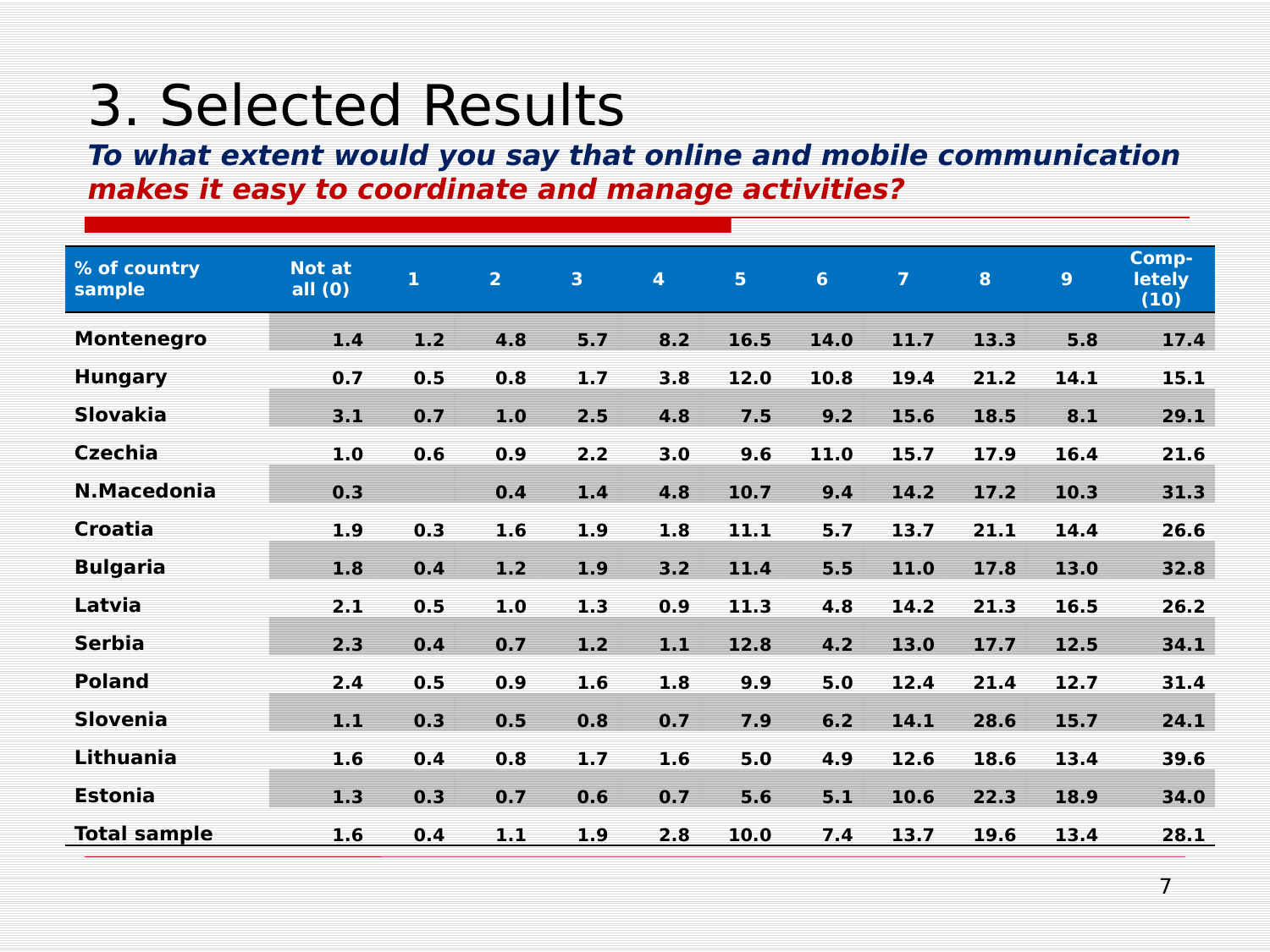

# 3. Selected Results To what extent would you say that online and mobile communication makes it easy to coordinate and manage activities?
| % of country sample | Not at all (0) | 1 | 2 | 3 | 4 | 5 | 6 | 7 | 8 | 9 | Comp-letely (10) |
| --- | --- | --- | --- | --- | --- | --- | --- | --- | --- | --- | --- |
| Montenegro | 1.4 | 1.2 | 4.8 | 5.7 | 8.2 | 16.5 | 14.0 | 11.7 | 13.3 | 5.8 | 17.4 |
| Hungary | 0.7 | 0.5 | 0.8 | 1.7 | 3.8 | 12.0 | 10.8 | 19.4 | 21.2 | 14.1 | 15.1 |
| Slovakia | 3.1 | 0.7 | 1.0 | 2.5 | 4.8 | 7.5 | 9.2 | 15.6 | 18.5 | 8.1 | 29.1 |
| Czechia | 1.0 | 0.6 | 0.9 | 2.2 | 3.0 | 9.6 | 11.0 | 15.7 | 17.9 | 16.4 | 21.6 |
| N.Macedonia | 0.3 |  | 0.4 | 1.4 | 4.8 | 10.7 | 9.4 | 14.2 | 17.2 | 10.3 | 31.3 |
| Croatia | 1.9 | 0.3 | 1.6 | 1.9 | 1.8 | 11.1 | 5.7 | 13.7 | 21.1 | 14.4 | 26.6 |
| Bulgaria | 1.8 | 0.4 | 1.2 | 1.9 | 3.2 | 11.4 | 5.5 | 11.0 | 17.8 | 13.0 | 32.8 |
| Latvia | 2.1 | 0.5 | 1.0 | 1.3 | 0.9 | 11.3 | 4.8 | 14.2 | 21.3 | 16.5 | 26.2 |
| Serbia | 2.3 | 0.4 | 0.7 | 1.2 | 1.1 | 12.8 | 4.2 | 13.0 | 17.7 | 12.5 | 34.1 |
| Poland | 2.4 | 0.5 | 0.9 | 1.6 | 1.8 | 9.9 | 5.0 | 12.4 | 21.4 | 12.7 | 31.4 |
| Slovenia | 1.1 | 0.3 | 0.5 | 0.8 | 0.7 | 7.9 | 6.2 | 14.1 | 28.6 | 15.7 | 24.1 |
| Lithuania | 1.6 | 0.4 | 0.8 | 1.7 | 1.6 | 5.0 | 4.9 | 12.6 | 18.6 | 13.4 | 39.6 |
| Estonia | 1.3 | 0.3 | 0.7 | 0.6 | 0.7 | 5.6 | 5.1 | 10.6 | 22.3 | 18.9 | 34.0 |
| Total sample | 1.6 | 0.4 | 1.1 | 1.9 | 2.8 | 10.0 | 7.4 | 13.7 | 19.6 | 13.4 | 28.1 |

7